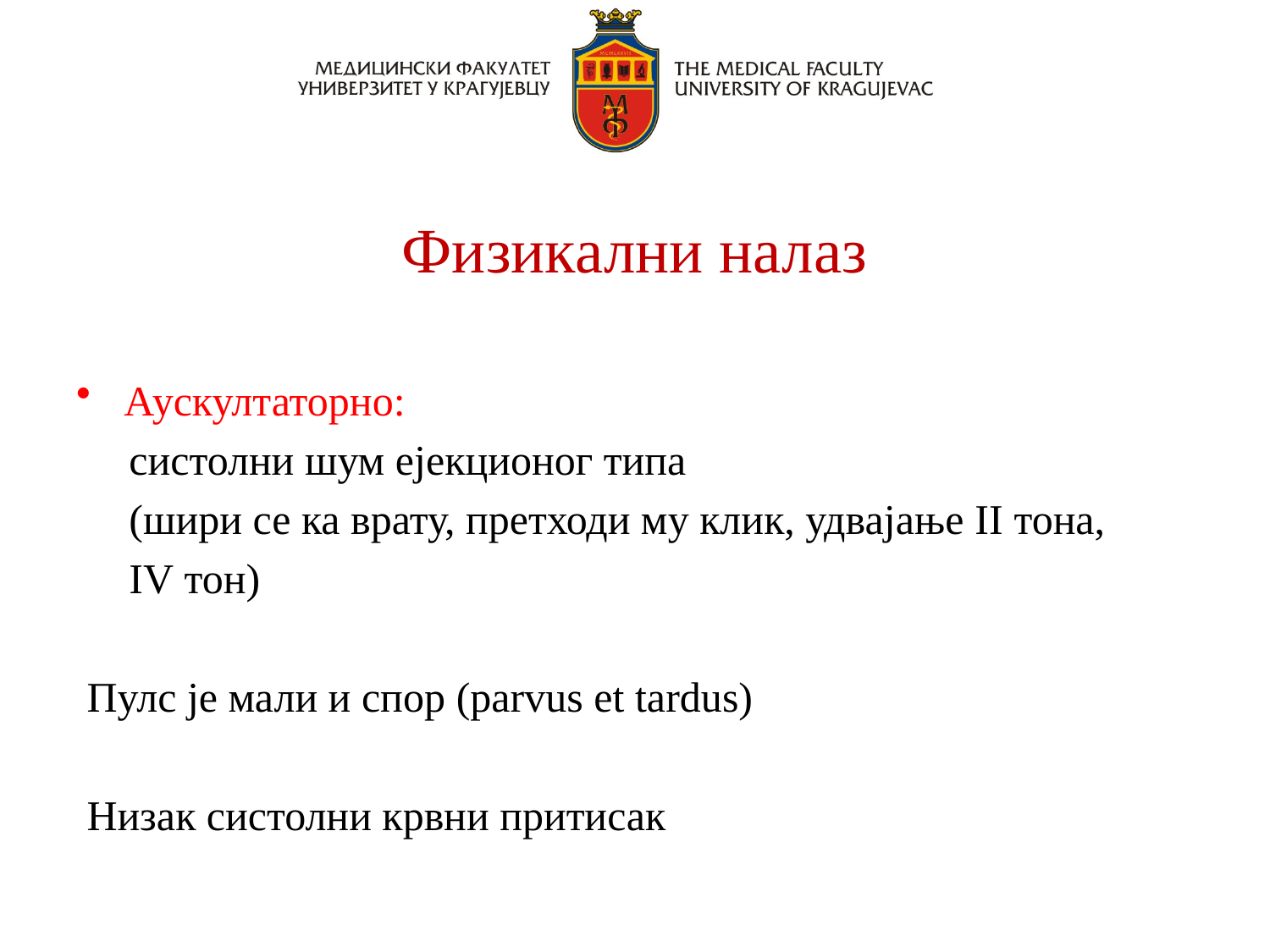

# Физикални налаз
Аускултаторно:
     систолни шум ејекционог типа
     (шири се ка врату, претходи му клик, удвајање II тона,
     IV тон)

 Пулс је мали и спор (parvus et tardus)

 Низак систолни крвни притисак